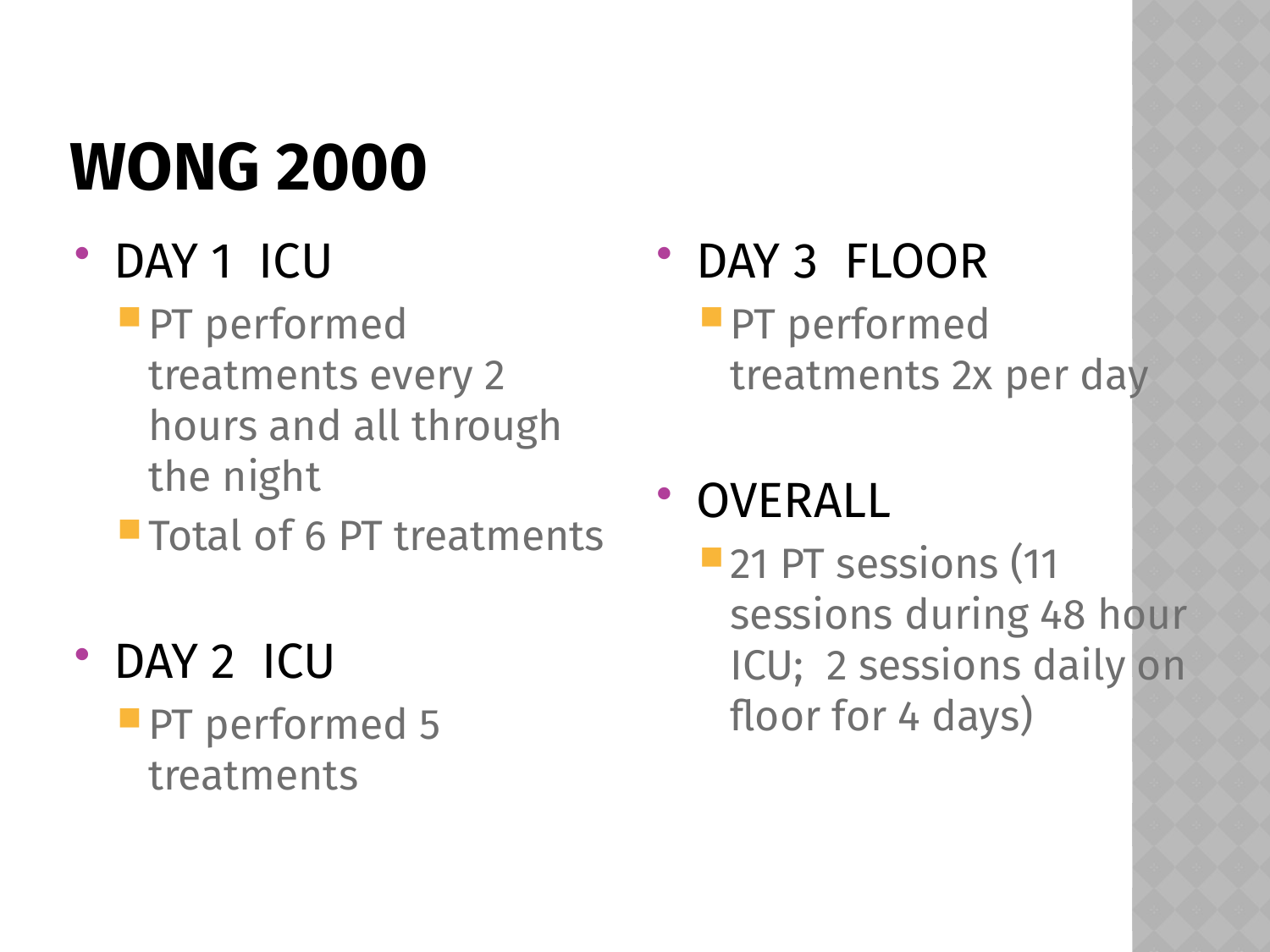

Wong 2000
DAY 1  ICU
PT performed treatments every 2 hours and all through the night
Total of 6 PT treatments

DAY 2  ICU
PT performed 5 treatments
DAY 3  FLOOR
PT performed treatments 2x per day

OVERALL
21 PT sessions (11 sessions during 48 hour ICU;  2 sessions daily on floor for 4 days)